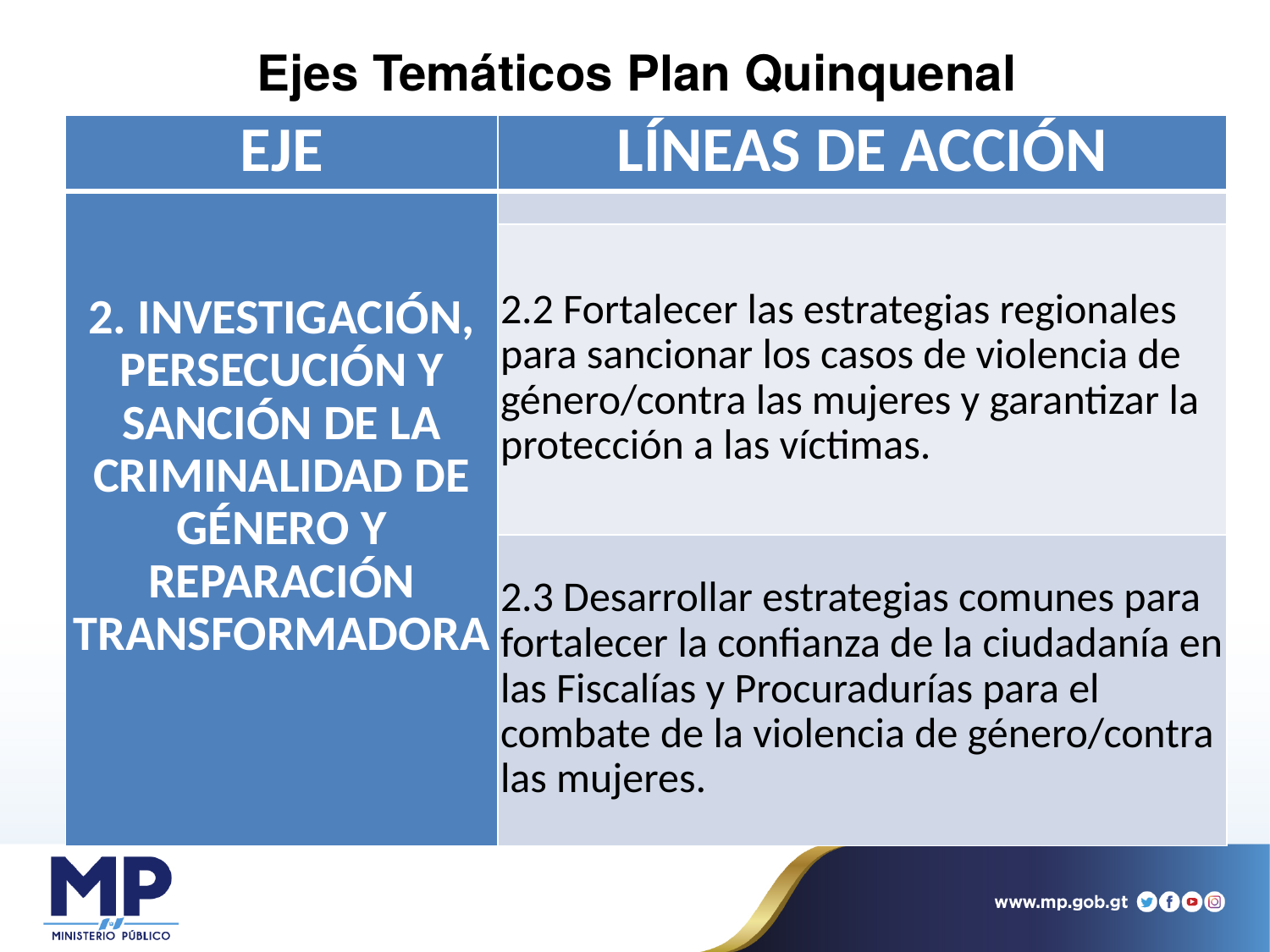

# Ejes Temáticos Plan Quinquenal
| EJE | LÍNEAS DE ACCIÓN |
| --- | --- |
| 2. INVESTIGACIÓN, PERSECUCIÓN Y SANCIÓN DE LA CRIMINALIDAD DE GÉNERO Y REPARACIÓN TRANSFORMADORA |  |
|  | 2.2 Fortalecer las estrategias regionales para sancionar los casos de violencia de género/contra las mujeres y garantizar la protección a las víctimas. |
|  | 2.3 Desarrollar estrategias comunes para fortalecer la confianza de la ciudadanía en las Fiscalías y Procuradurías para el combate de la violencia de género/contra las mujeres. |